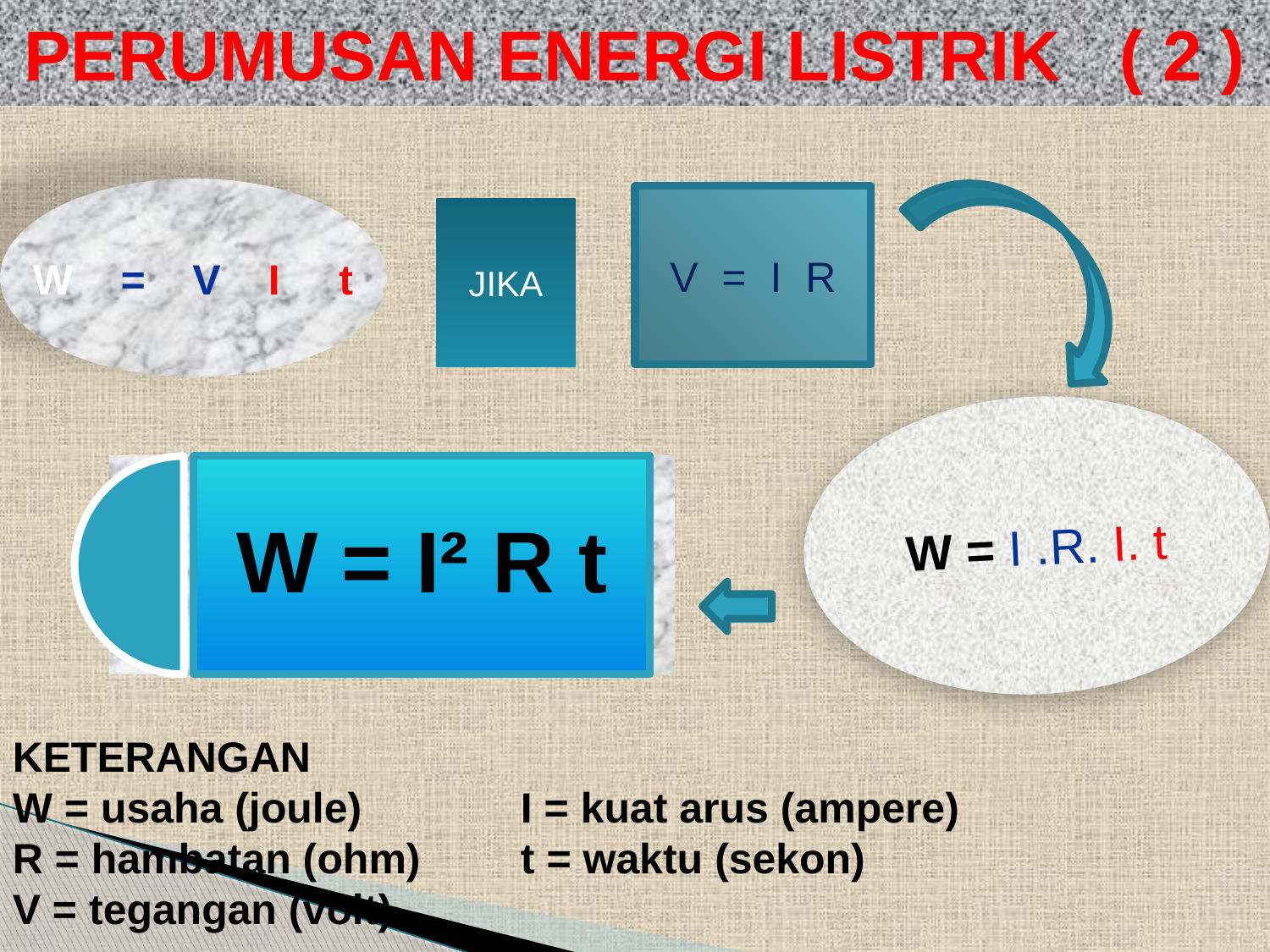

# PERUMUSAN ENERGI LISTRIK   ( 2 )

W    =    V    I     t

V  =  I  R
JIKA

W = I .R. I. t
W = I² R t

KETERANGAN
W = usaha (joule)		I = kuat arus (ampere)
R = hambatan (ohm)	t = waktu (sekon)
V = tegangan (volt)